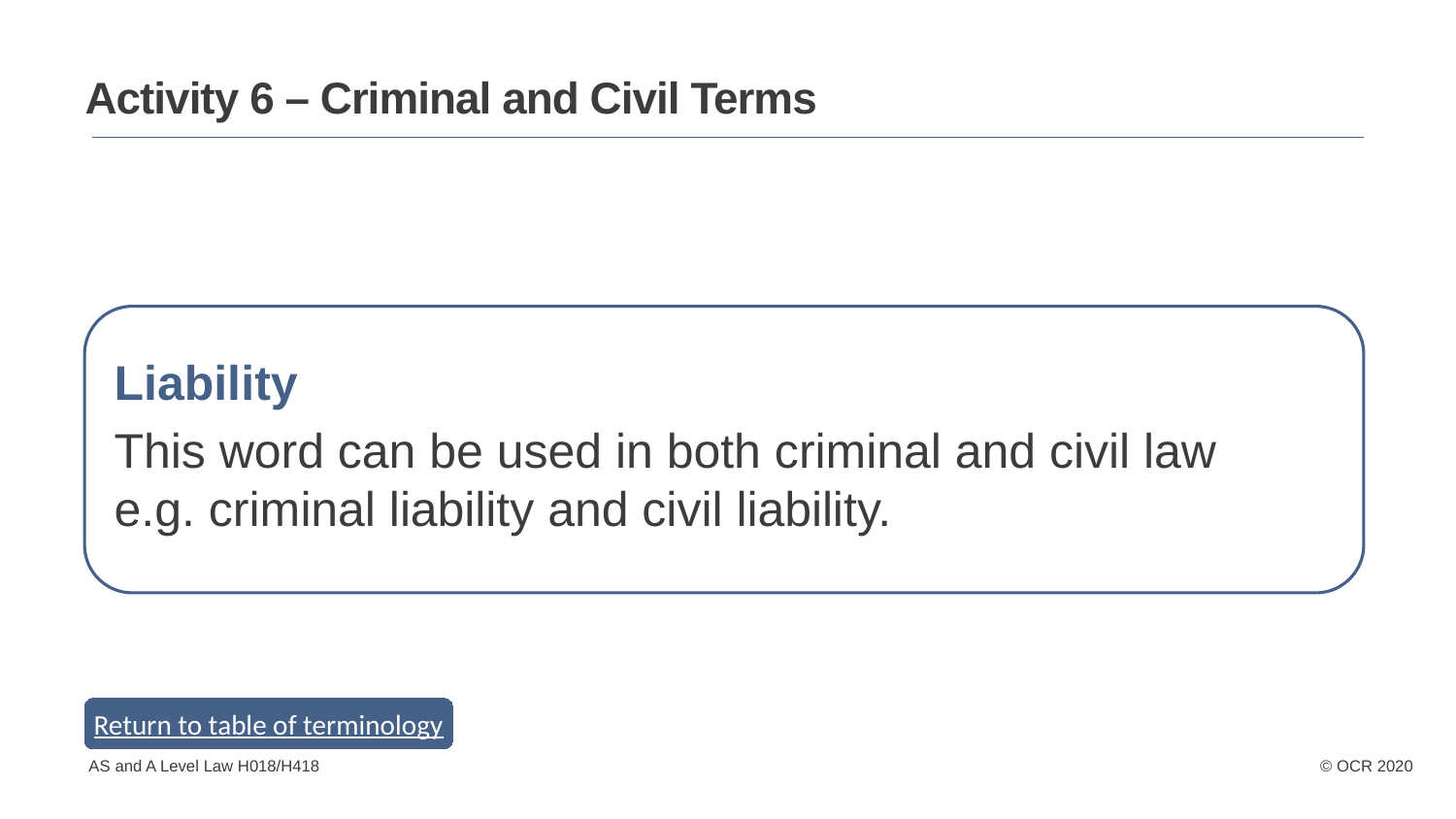

Activity 6 – Criminal and Civil Terms
Liability
This word can be used in both criminal and civil law
e.g. criminal liability and civil liability.

Return to table of terminology